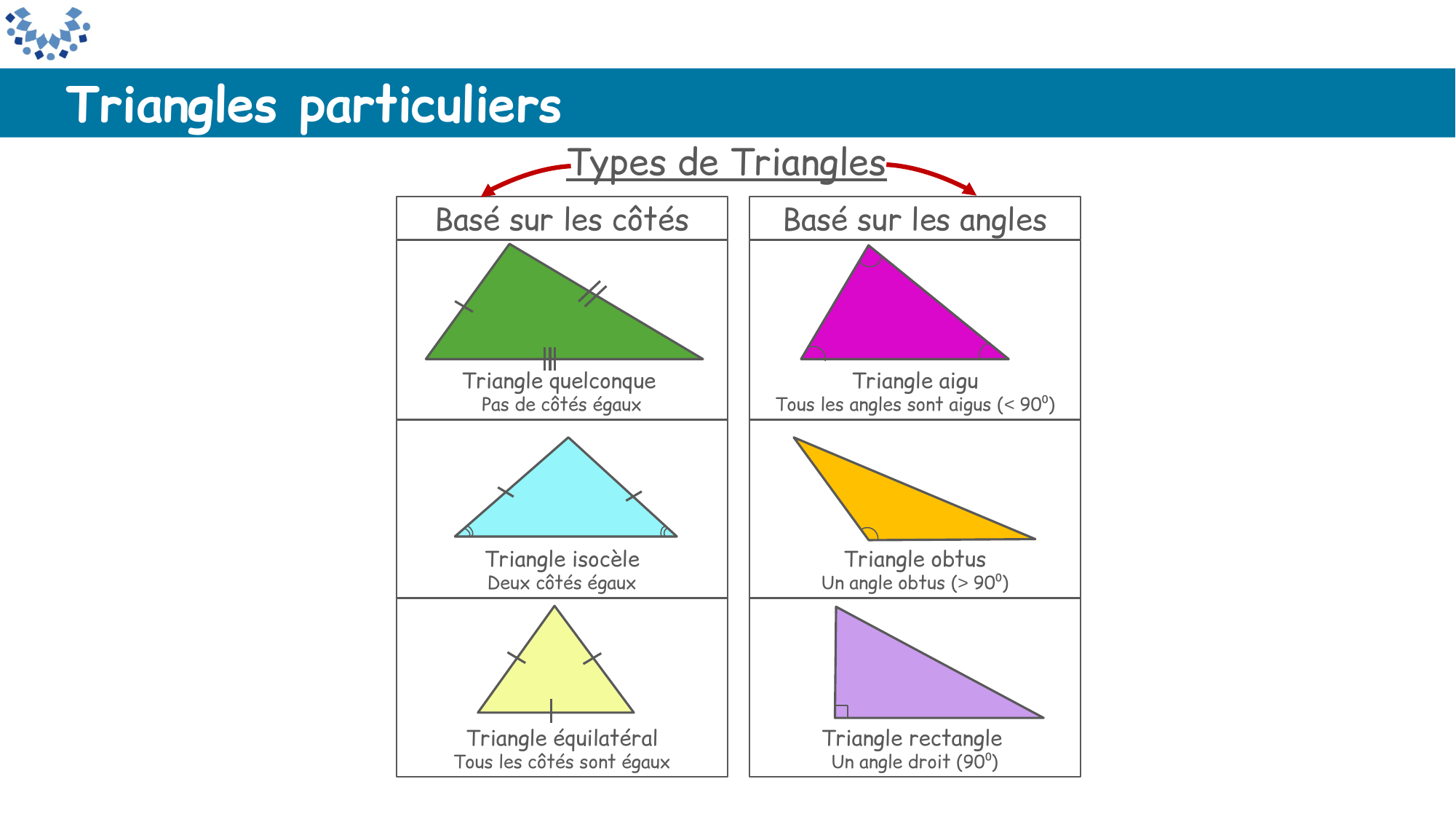

Triangles particuliers
Types de Triangles

Basé sur les côtés
Basé sur les angles
Triangle quelconque
Pas de côtés égaux
Triangle aigu
Tous les angles sont aigus (< 90⁰)

Triangle isocèle
Deux côtés égaux
Triangle obtus
Un angle obtus (> 90⁰)

Triangle équilatéral
Tous les côtés sont égaux
Triangle rectangle
Un angle droit (90⁰)